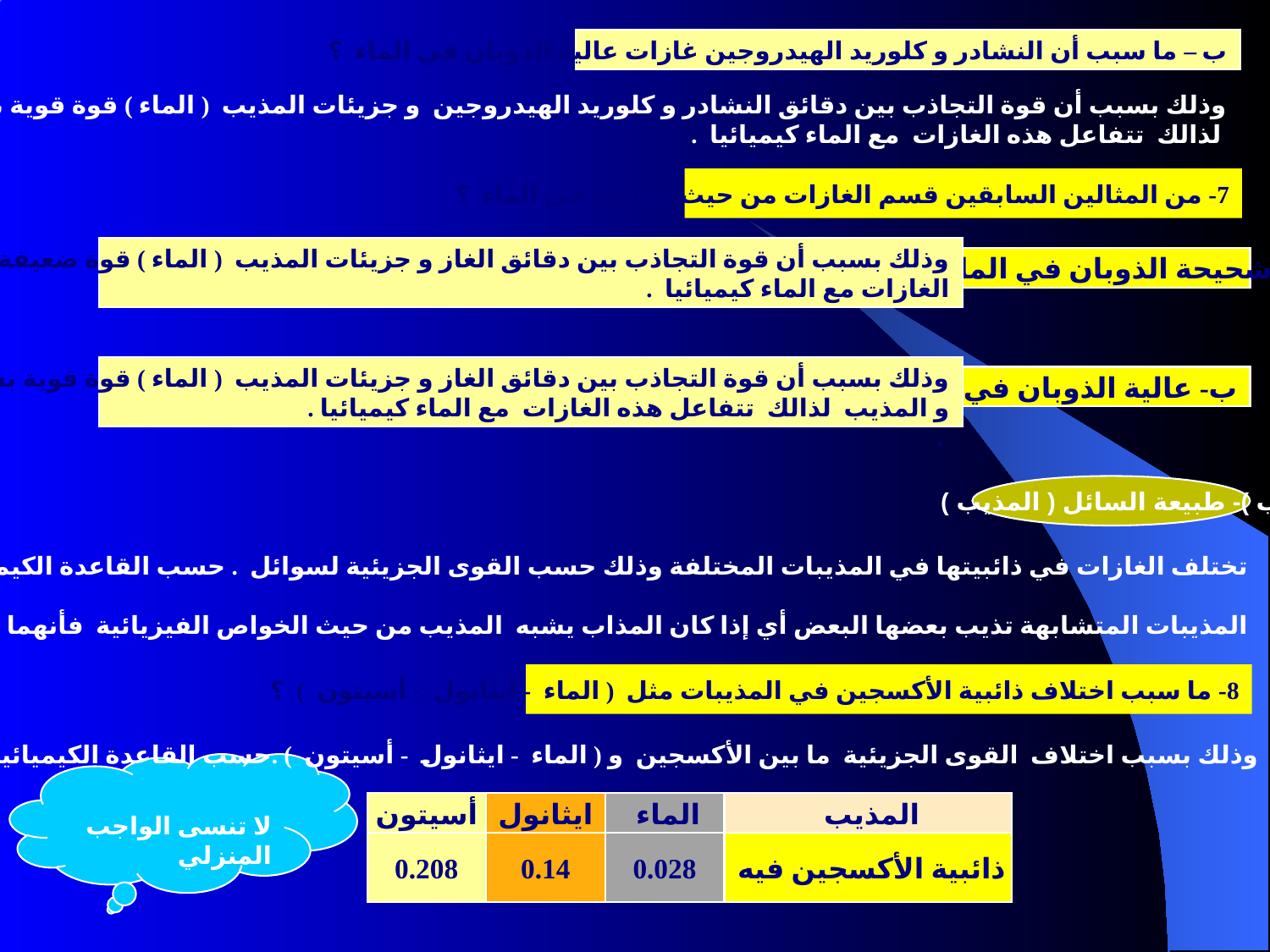

ب – ما سبب أن النشادر و كلوريد الهيدروجين غازات عالية الذوبان في الماء  ؟
وذلك بسبب أن قوة التجاذب بين دقائق النشادر و كلوريد الهيدروجين  و جزيئات المذيب  ( الماء ) قوة قوية بسبب قطبية المذاب و المذيب
 لذالك  تتفاعل هذه الغازات  مع الماء كيميائيا  .
7- من المثالين السابقين قسم الغازات من حيث ذوبانها في الماء  ؟
وذلك بسبب أن قوة التجاذب بين دقائق الغاز و جزيئات المذيب  ( الماء ) قوة ضعيفة لذالك لا تتفاعل هذه
الغازات مع الماء كيميائيا  .
أ- شحيحة الذوبان في الماء :

وذلك بسبب أن قوة التجاذب بين دقائق الغاز و جزيئات المذيب  ( الماء ) قوة قوية بسبب قطبية المذاب
و المذيب  لذالك  تتفاعل هذه الغازات  مع الماء كيميائيا .
 .
ب- عالية الذوبان في الماء :
ب )- طبيعة السائل ( المذيب )
تختلف الغازات في ذائبيتها في المذيبات المختلفة وذلك حسب القوى الجزيئية لسوائل  . حسب القاعدة الكيميائية .
المذيبات المتشابهة تذيب بعضها البعض أي إذا كان المذاب يشبه  المذيب من حيث الخواص الفيزيائية  فأنهما يذوبان .
8- ما سبب اختلاف ذائبية الأكسجين في المذيبات مثل  ( الماء  - ايثانول  - أسيتون  )  ؟
وذلك بسبب اختلاف  القوى الجزيئية  ما بين الأكسجين  و ( الماء  - ايثانول  - أسيتون  ) .حسب القاعدة الكيميائية .

لا تنسى الواجب المنزلي
أسيتون
ايثانول
الماء
المذيب
0.208
0.14
0.028
ذائبية الأكسجين فيه